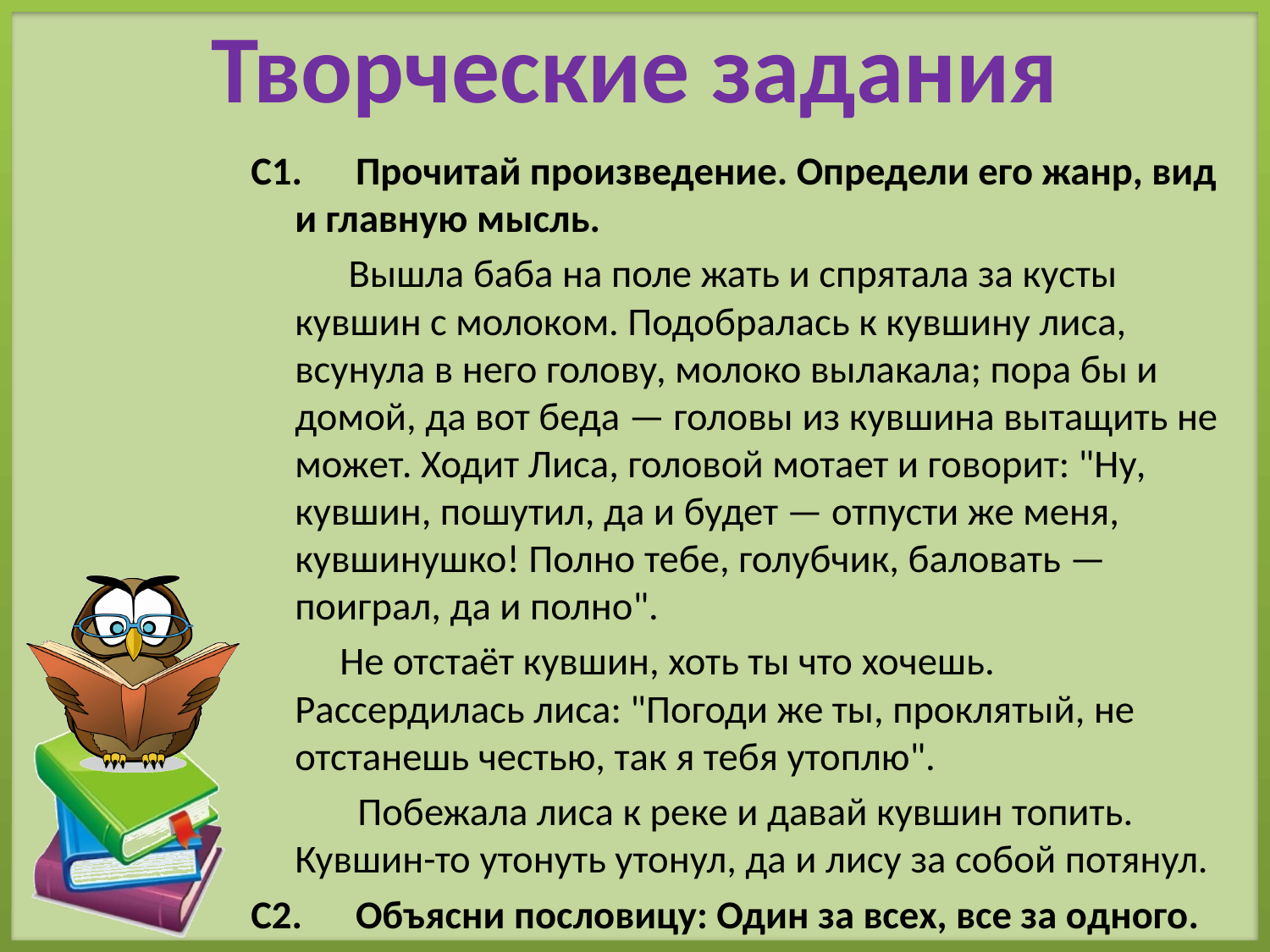

# Творческие задания
С1.      Прочитай произведение. Определи его жанр, вид и главную мысль.
           Вышла баба на поле жать и спрятала за кусты кувшин с молоком. Подобралась к кувшину лиса, всунула в него голову, молоко вылакала; пора бы и домой, да вот беда — головы из кувшина вытащить не может. Ходит Лиса, головой мотает и говорит: "Ну, кувшин, пошутил, да и бу­дет — отпусти же меня, кувшинушко! Полно тебе, голубчик, баловать — поиграл, да и полно".
          Не отстаёт кувшин, хоть ты что хочешь. Рассердилась лиса: "Погоди же ты, проклятый, не отстанешь честью, так я тебя утоплю".
            Побежала лиса к реке и давай кувшин топить. Кувшин-то утонуть утонул, да и лису за собой потянул.
С2.      Объясни пословицу: Один за всех, все за одного.